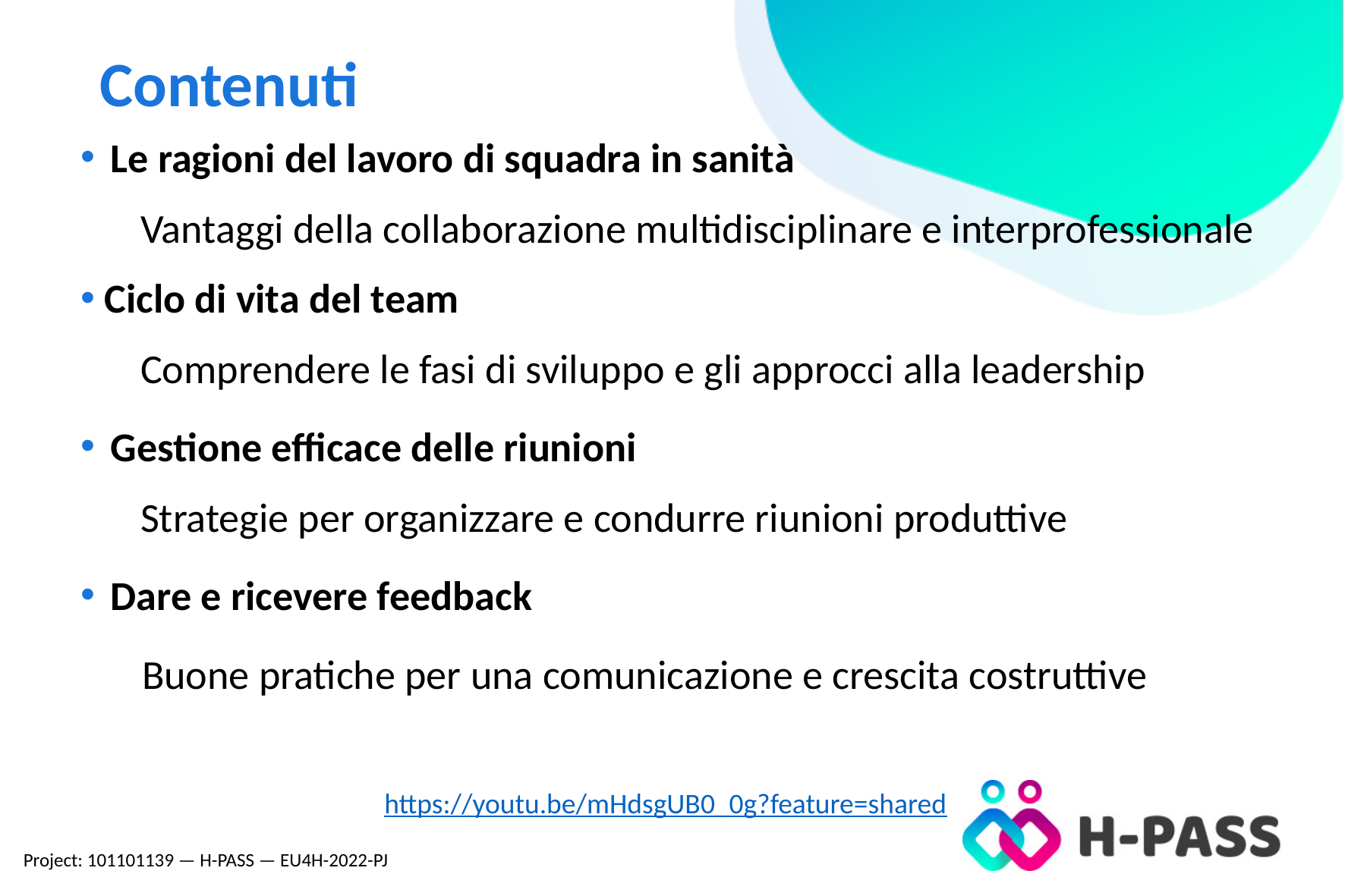

Contenuti
Le ragioni del lavoro di squadra in sanità
Vantaggi della collaborazione multidisciplinare e interprofessionale
 Ciclo di vita del team
Comprendere le fasi di sviluppo e gli approcci alla leadership
Gestione efficace delle riunioni
Strategie per organizzare e condurre riunioni produttive
Dare e ricevere feedback
Buone pratiche per una comunicazione e crescita costruttive
https://youtu.be/mHdsgUB0_0g?feature=shared
Project: 101101139 — H-PASS — EU4H-2022-PJ